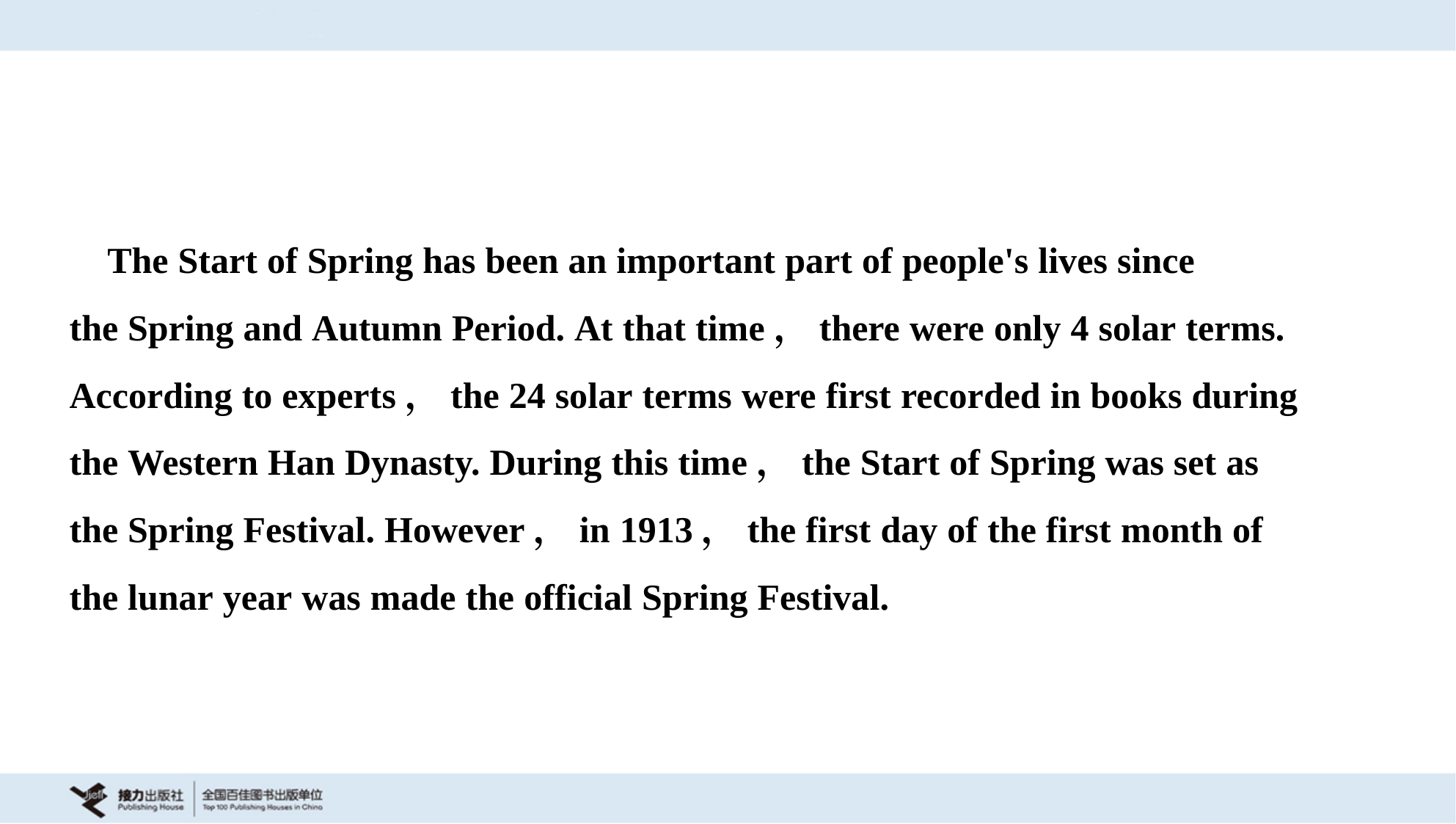

The Start of Spring has been an important part of people's lives since
the Spring and Autumn Period. At that time，there were only 4 solar terms.
According to experts，the 24 solar terms were first recorded in books during
the Western Han Dynasty. During this time，the Start of Spring was set as
the Spring Festival. However，in 1913，the first day of the first month of
the lunar year was made the official Spring Festival.